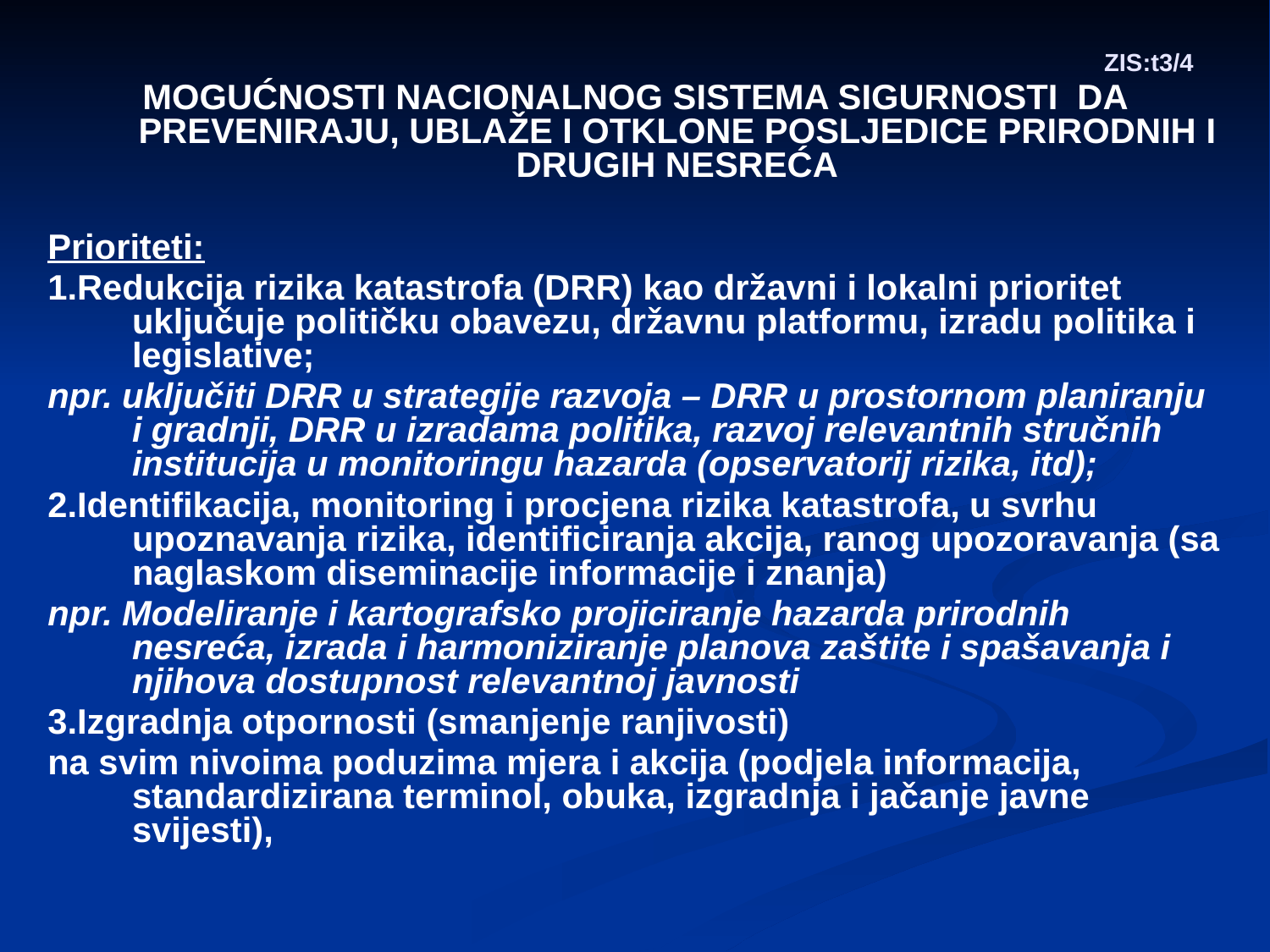

# ZIS:t3/4
MOGUĆNOSTI NACIONALNOG SISTEMA SIGURNOSTI  DA PREVENIRAJU, UBLAŽE I OTKLONE POSLJEDICE PRIRODNIH I DRUGIH NESREĆA

Prioriteti:
1.Redukcija rizika katastrofa (DRR) kao državni i lokalni prioritet uključuje političku obavezu, državnu platformu, izradu politika i legislative;
npr. uključiti DRR u strategije razvoja – DRR u prostornom planiranju i gradnji, DRR u izradama politika, razvoj relevantnih stručnih institucija u monitoringu hazarda (opservatorij rizika, itd);
2.Identifikacija, monitoring i procjena rizika katastrofa, u svrhu upoznavanja rizika, identificiranja akcija, ranog upozoravanja (sa naglaskom diseminacije informacije i znanja)
npr. Modeliranje i kartografsko projiciranje hazarda prirodnih nesreća, izrada i harmoniziranje planova zaštite i spašavanja i njihova dostupnost relevantnoj javnosti
3.Izgradnja otpornosti (smanjenje ranjivosti)
na svim nivoima poduzima mjera i akcija (podjela informacija, standardizirana terminol, obuka, izgradnja i jačanje javne svijesti),